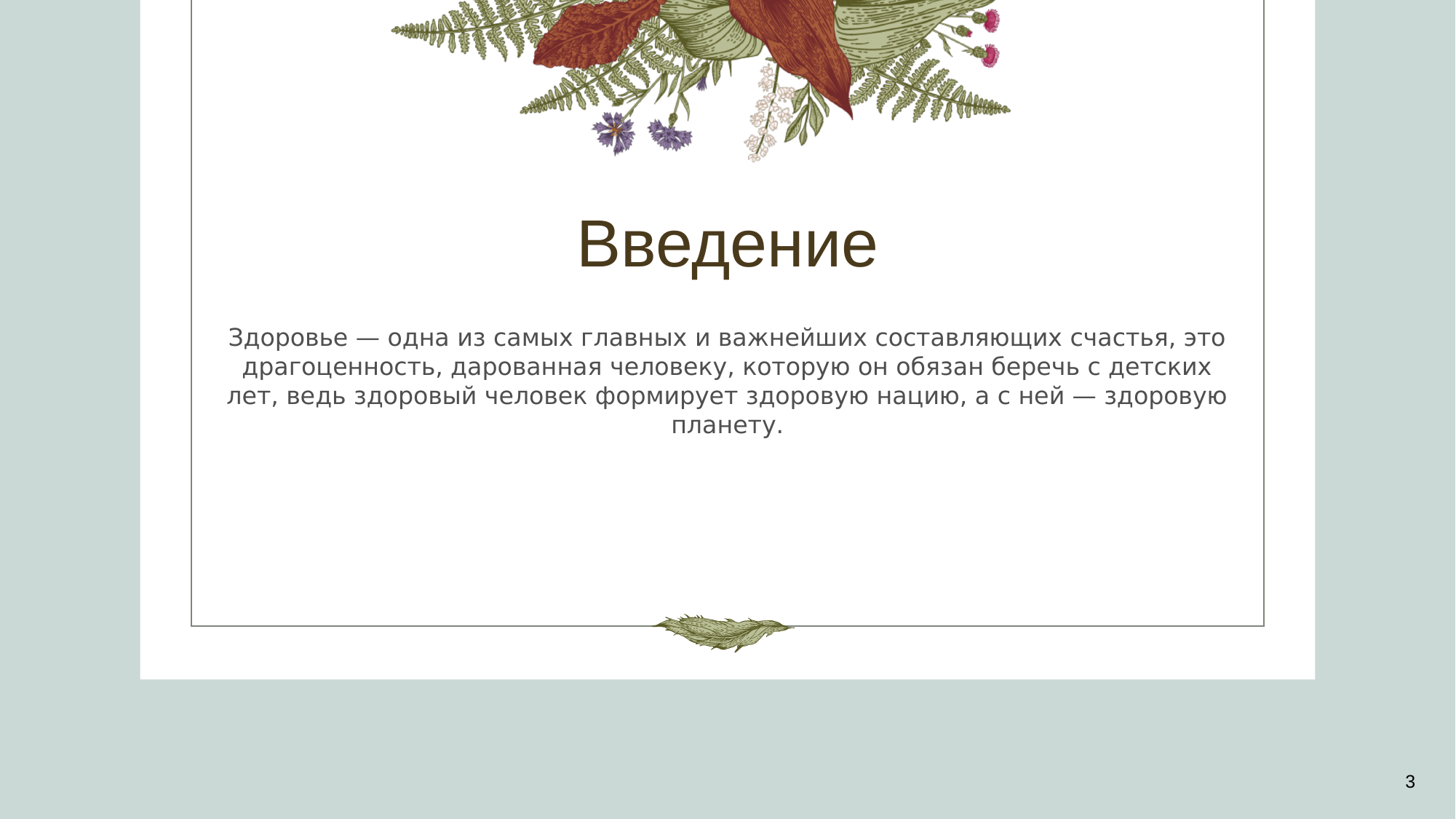

# Введение
Здоровье — одна из самых главных и важнейших составляющих счастья, это драгоценность, дарованная человеку, которую он обязан беречь с детских лет, ведь здоровый человек формирует здоровую нацию, а с ней — здоровую планету.
3